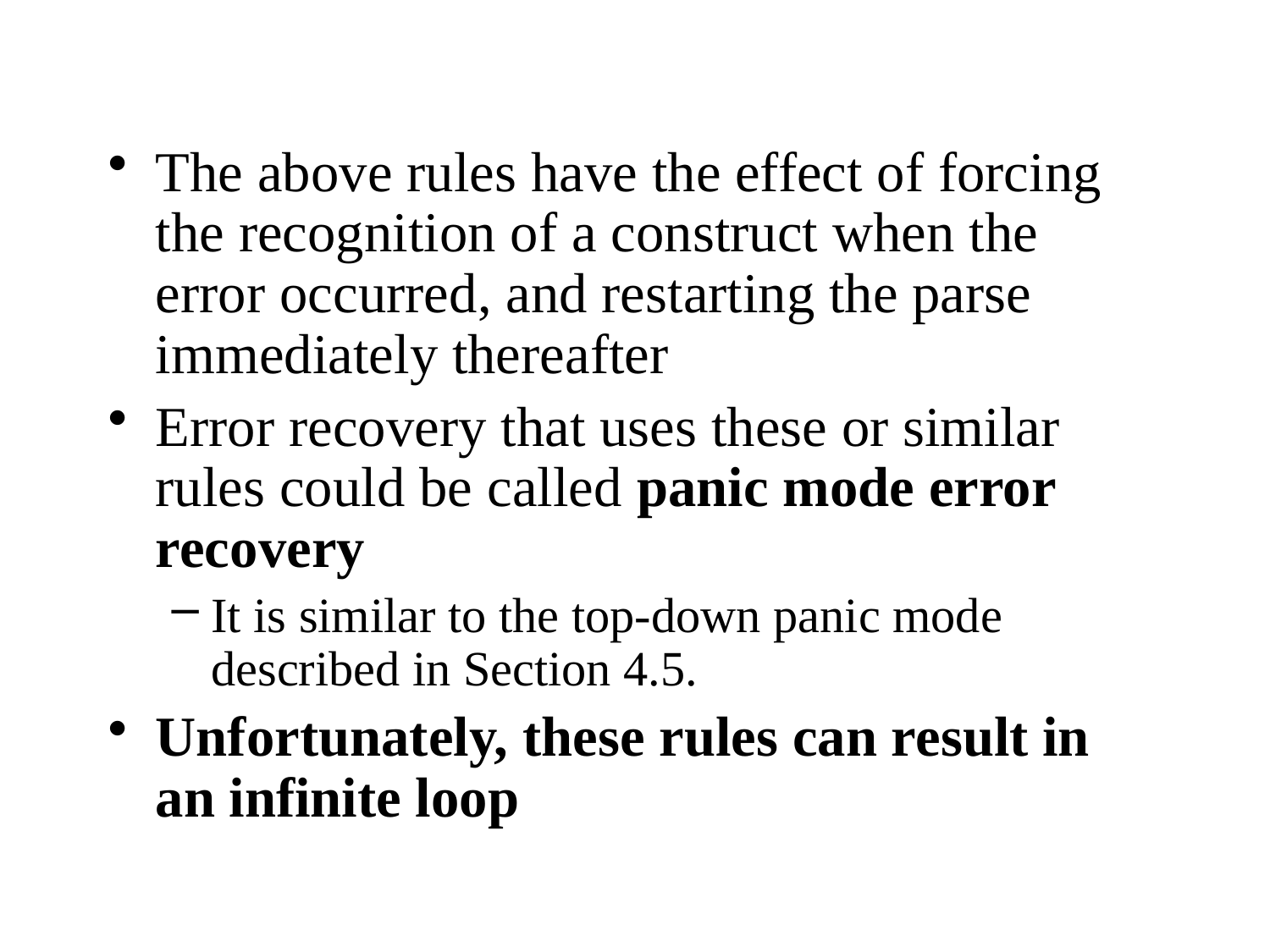

The above rules have the effect of forcing the recognition of a construct when the error occurred, and restarting the parse immediately thereafter
Error recovery that uses these or similar rules could be called panic mode error recovery
It is similar to the top-down panic mode described in Section 4.5.
Unfortunately, these rules can result in an infinite loop